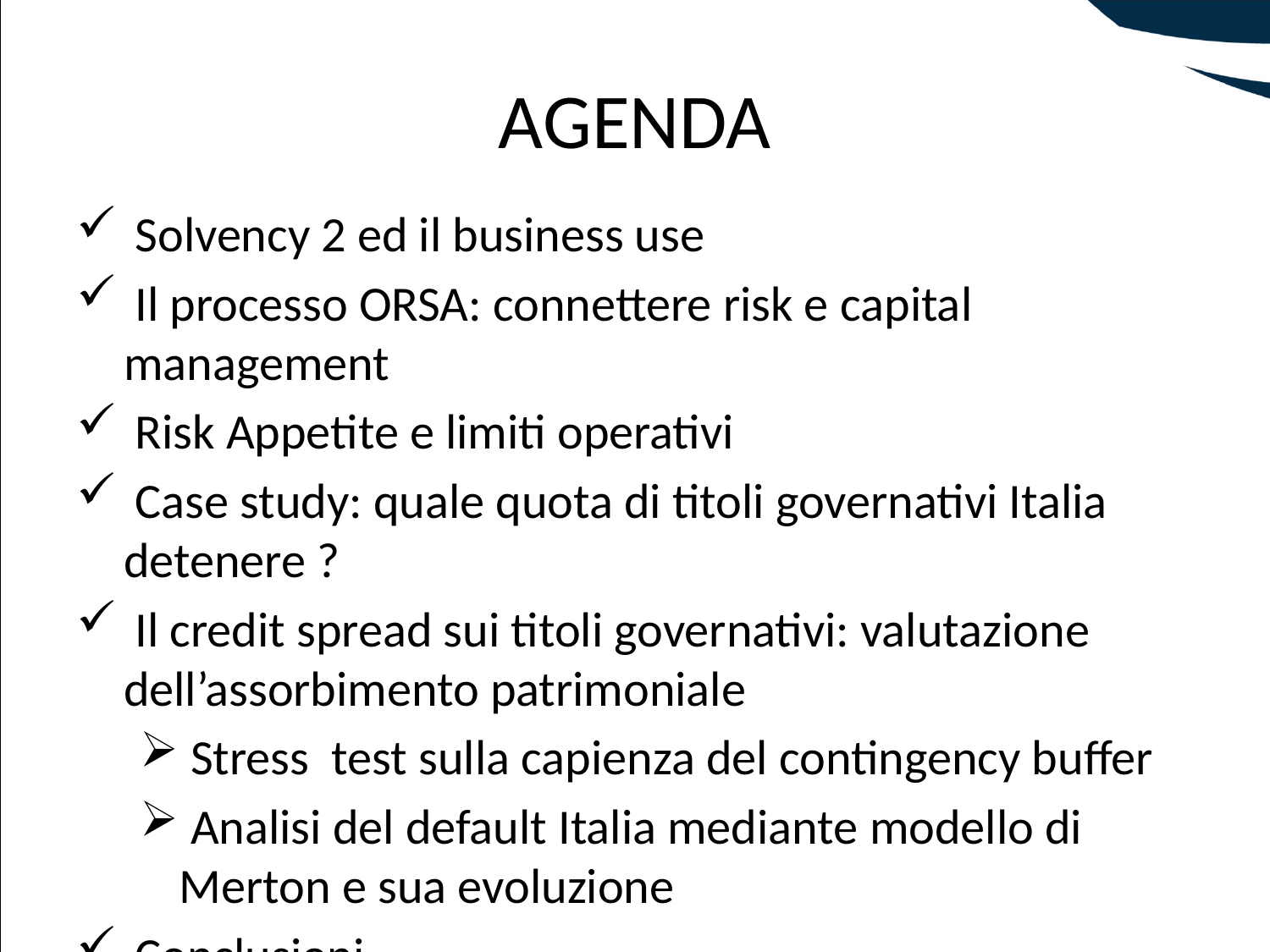

# AGENDA
 Solvency 2 ed il business use
 Il processo ORSA: connettere risk e capital management
 Risk Appetite e limiti operativi
 Case study: quale quota di titoli governativi Italia detenere ?
 Il credit spread sui titoli governativi: valutazione dell’assorbimento patrimoniale
 Stress  test sulla capienza del contingency buffer
 Analisi del default Italia mediante modello di Merton e sua evoluzione
 Conclusioni